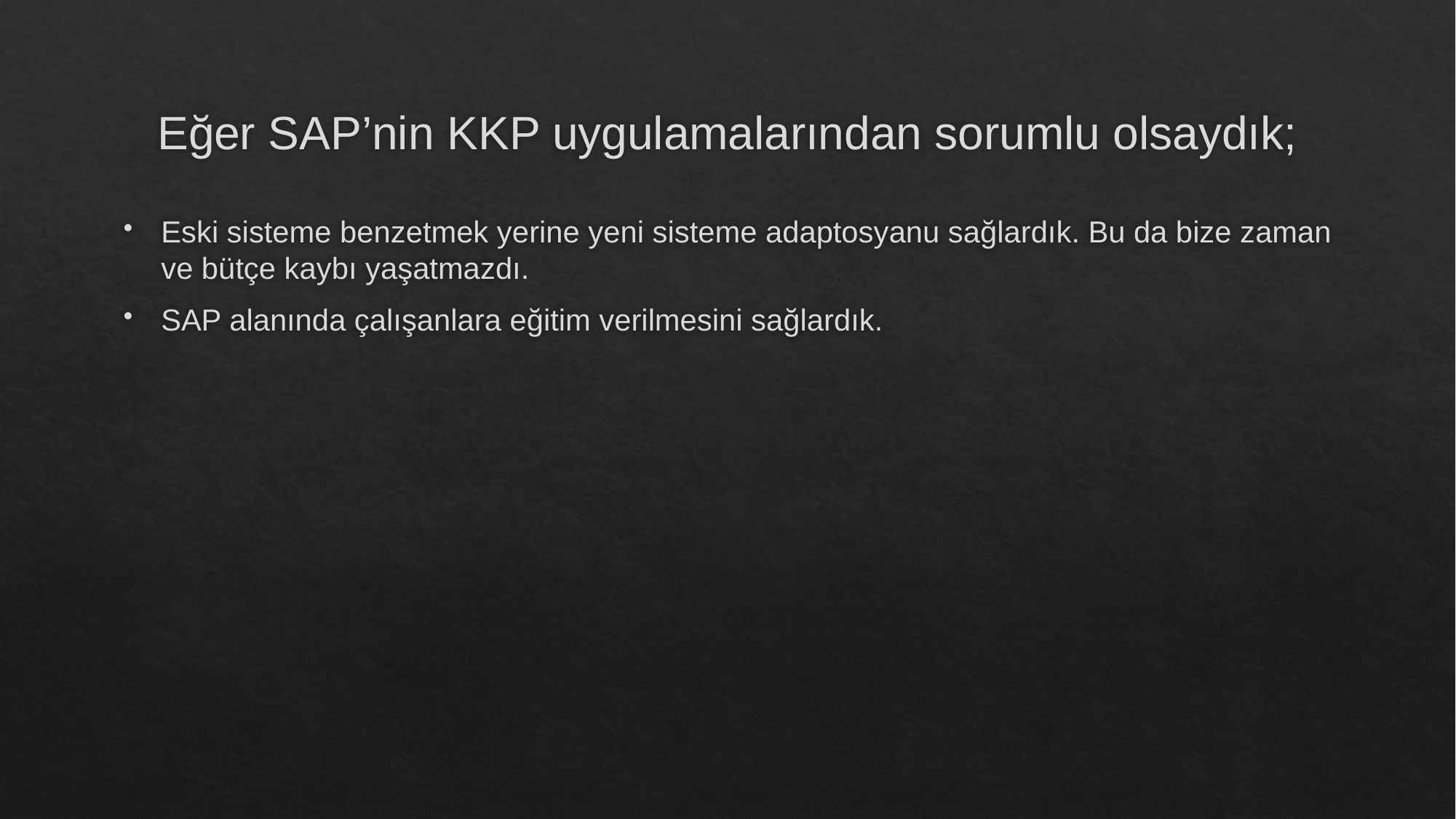

# Eğer SAP’nin KKP uygulamalarından sorumlu olsaydık;
Eski sisteme benzetmek yerine yeni sisteme adaptosyanu sağlardık. Bu da bize zaman ve bütçe kaybı yaşatmazdı.
SAP alanında çalışanlara eğitim verilmesini sağlardık.